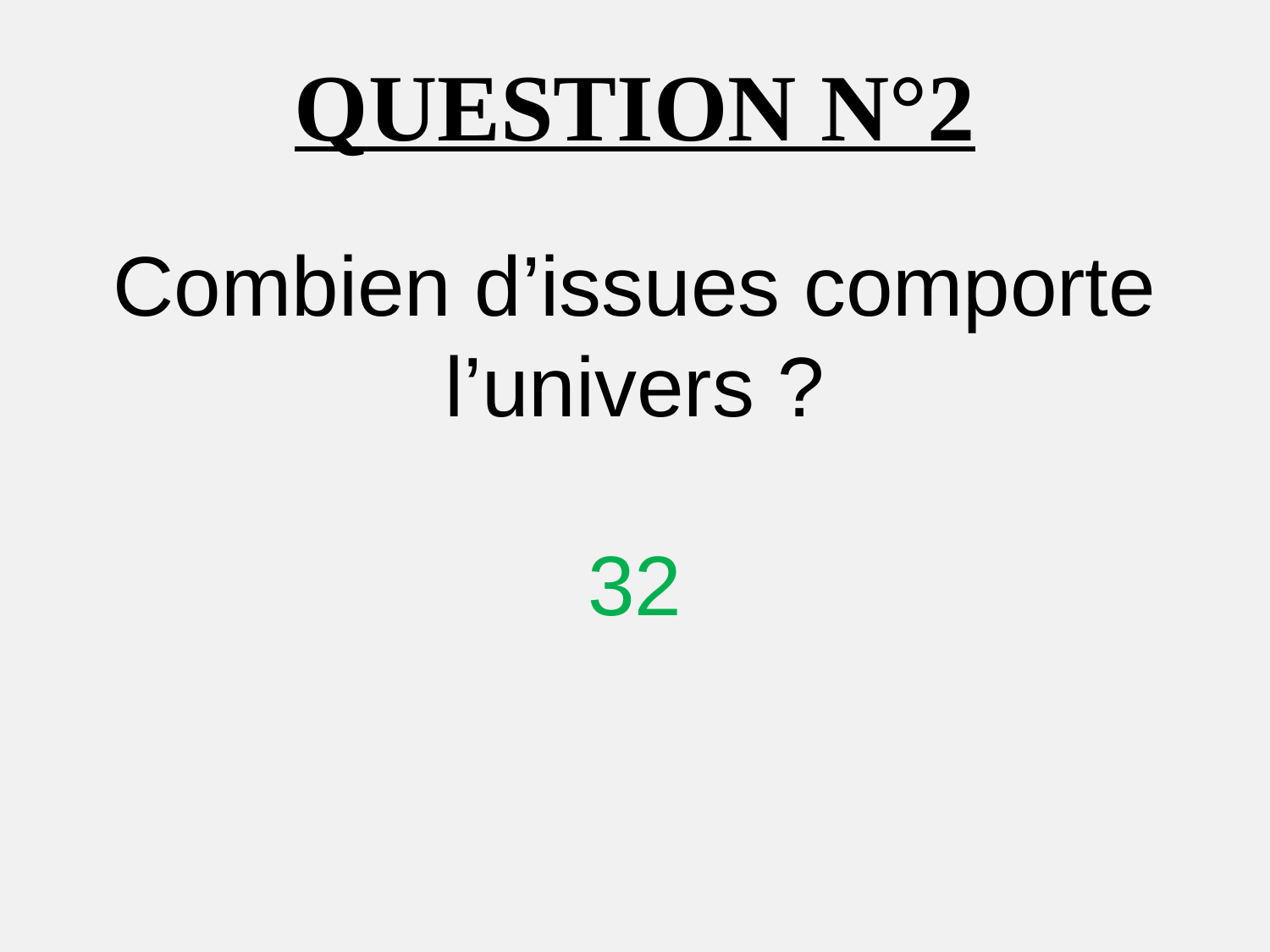

QUESTION N°2
Combien d’issues comporte l’univers ?
32